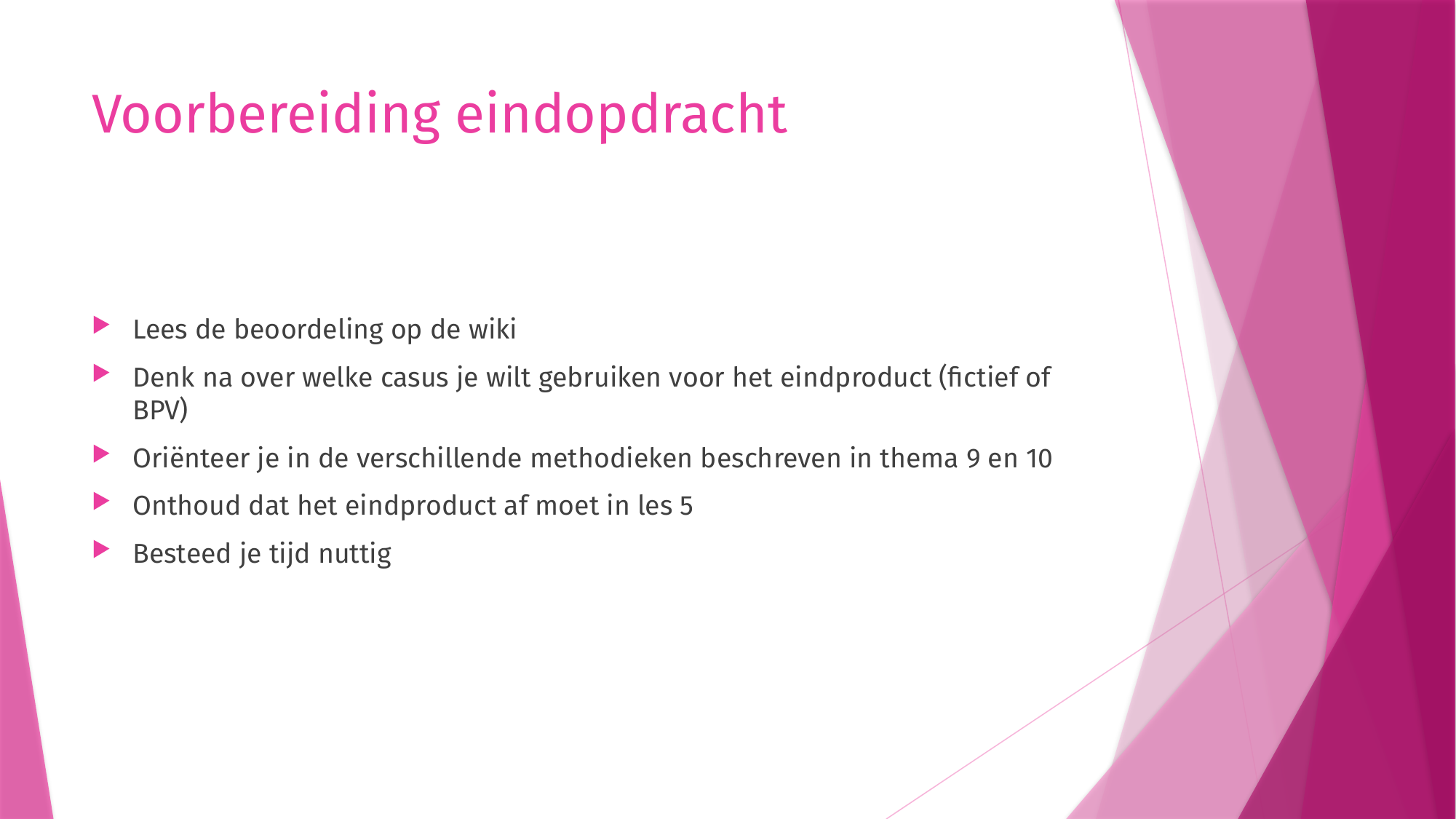

# Voorbereiding eindopdracht

Lees de beoordeling op de wiki
Denk na over welke casus je wilt gebruiken voor het eindproduct (fictief of BPV)
Oriënteer je in de verschillende methodieken beschreven in thema 9 en 10
Onthoud dat het eindproduct af moet in les 5
Besteed je tijd nuttig